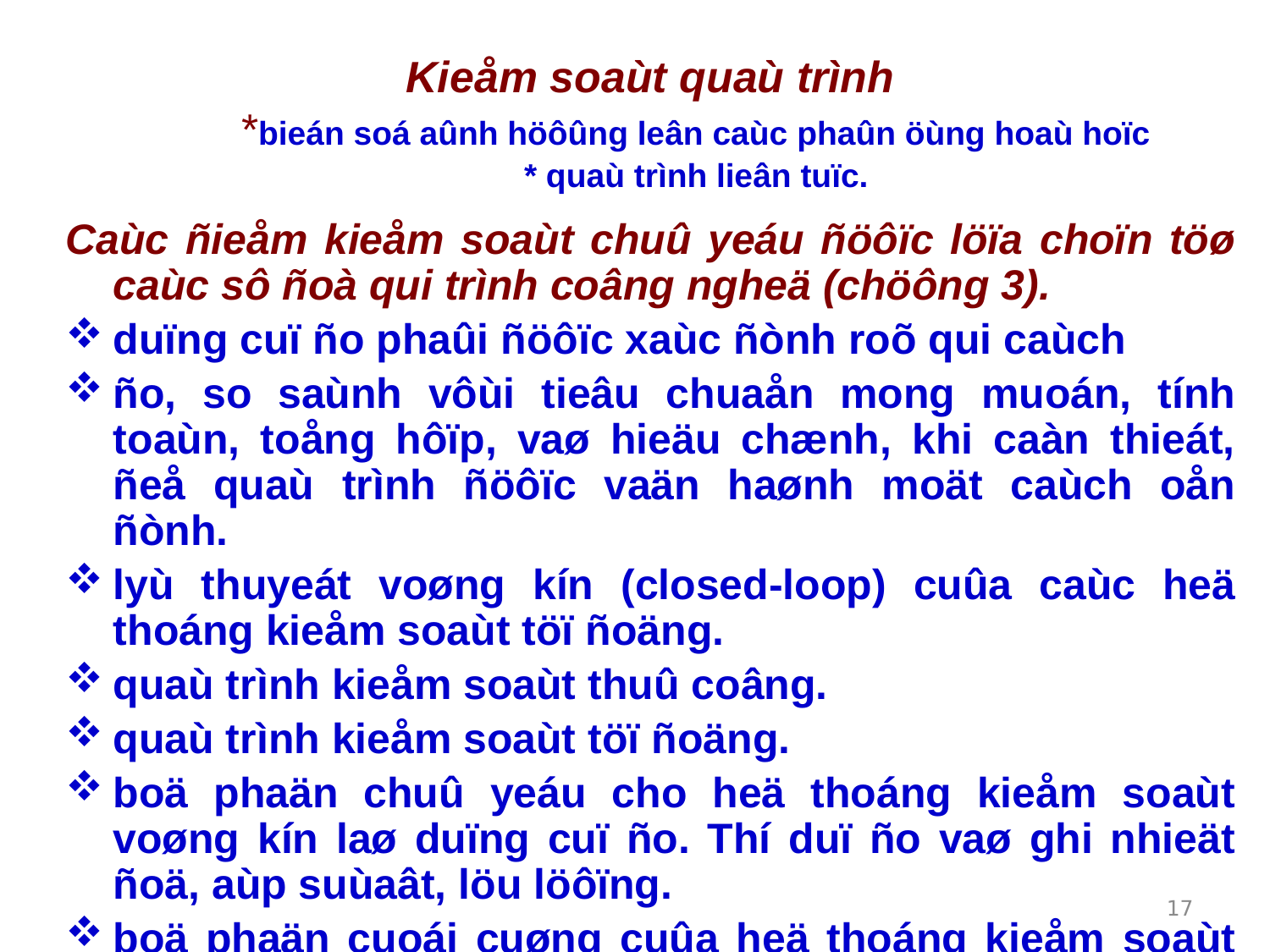

# Kieåm soaùt quaù trình *bieán soá aûnh höôûng leân caùc phaûn öùng hoaù hoïc * quaù trình lieân tuïc.
Caùc ñieåm kieåm soaùt chuû yeáu ñöôïc löïa choïn töø caùc sô ñoà qui trình coâng ngheä (chöông 3).
duïng cuï ño phaûi ñöôïc xaùc ñònh roõ qui caùch
ño, so saùnh vôùi tieâu chuaån mong muoán, tính toaùn, toång hôïp, vaø hieäu chænh, khi caàn thieát, ñeå quaù trình ñöôïc vaän haønh moät caùch oån ñònh.
lyù thuyeát voøng kín (closed-loop) cuûa caùc heä thoáng kieåm soaùt töï ñoäng.
quaù trình kieåm soaùt thuû coâng.
quaù trình kieåm soaùt töï ñoäng.
boä phaän chuû yeáu cho heä thoáng kieåm soaùt voøng kín laø duïng cuï ño. Thí duï ño vaø ghi nhieät ñoä, aùp suùaât, löu löôïng.
boä phaän cuoái cuøng cuûa heä thoáng kieåm soaùt voøng kín laø van, coâng taéc…
17